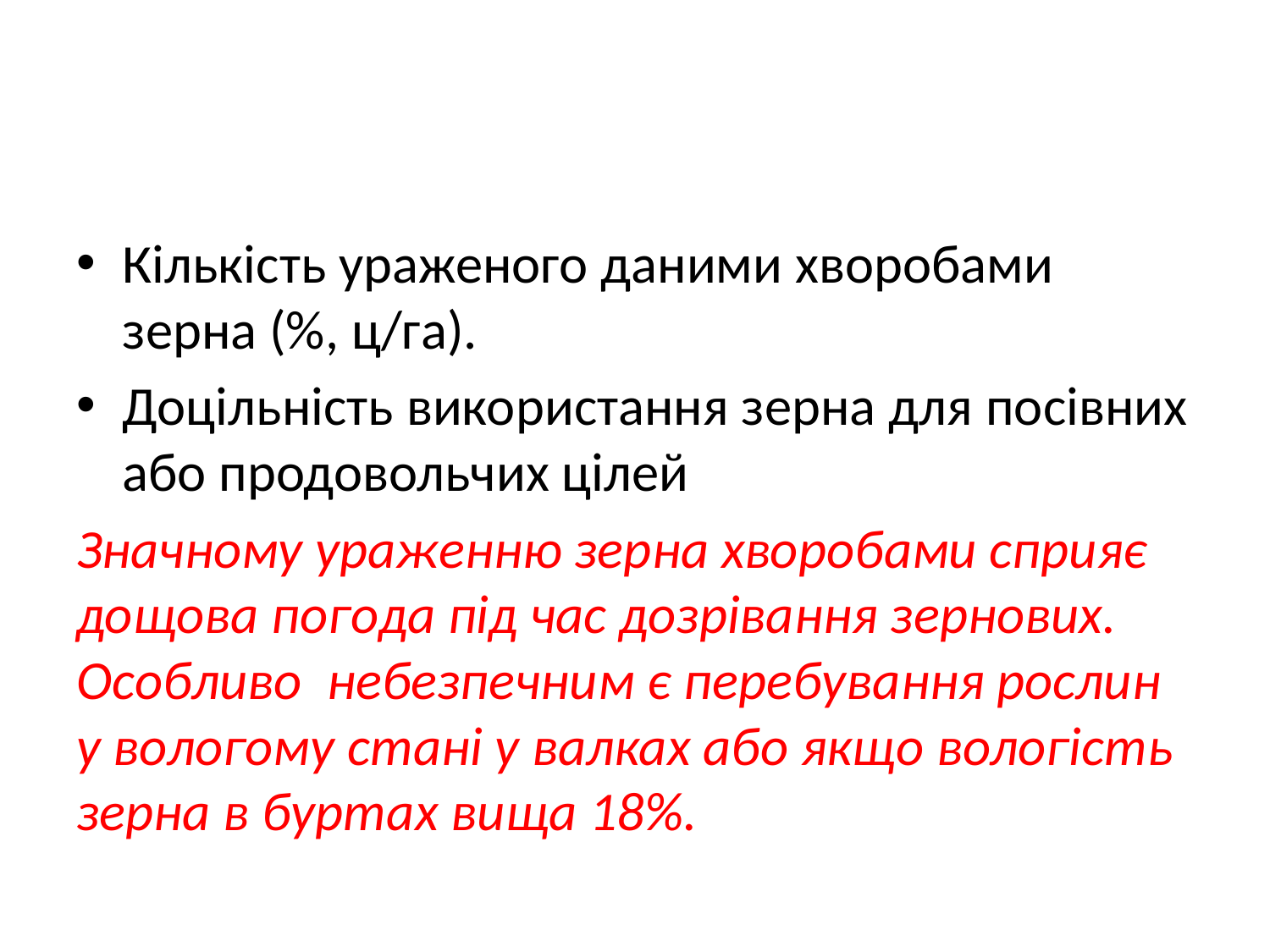

#
Кількість ураженого даними хворобами зерна (%, ц/га).
Доцільність використання зерна для посівних або продовольчих цілей
Значному ураженню зерна хворобами сприяє дощова погода під час дозрівання зернових. Особливо  небезпечним є перебування рослин у вологому стані у валках або якщо вологість зерна в буртах вища 18%.